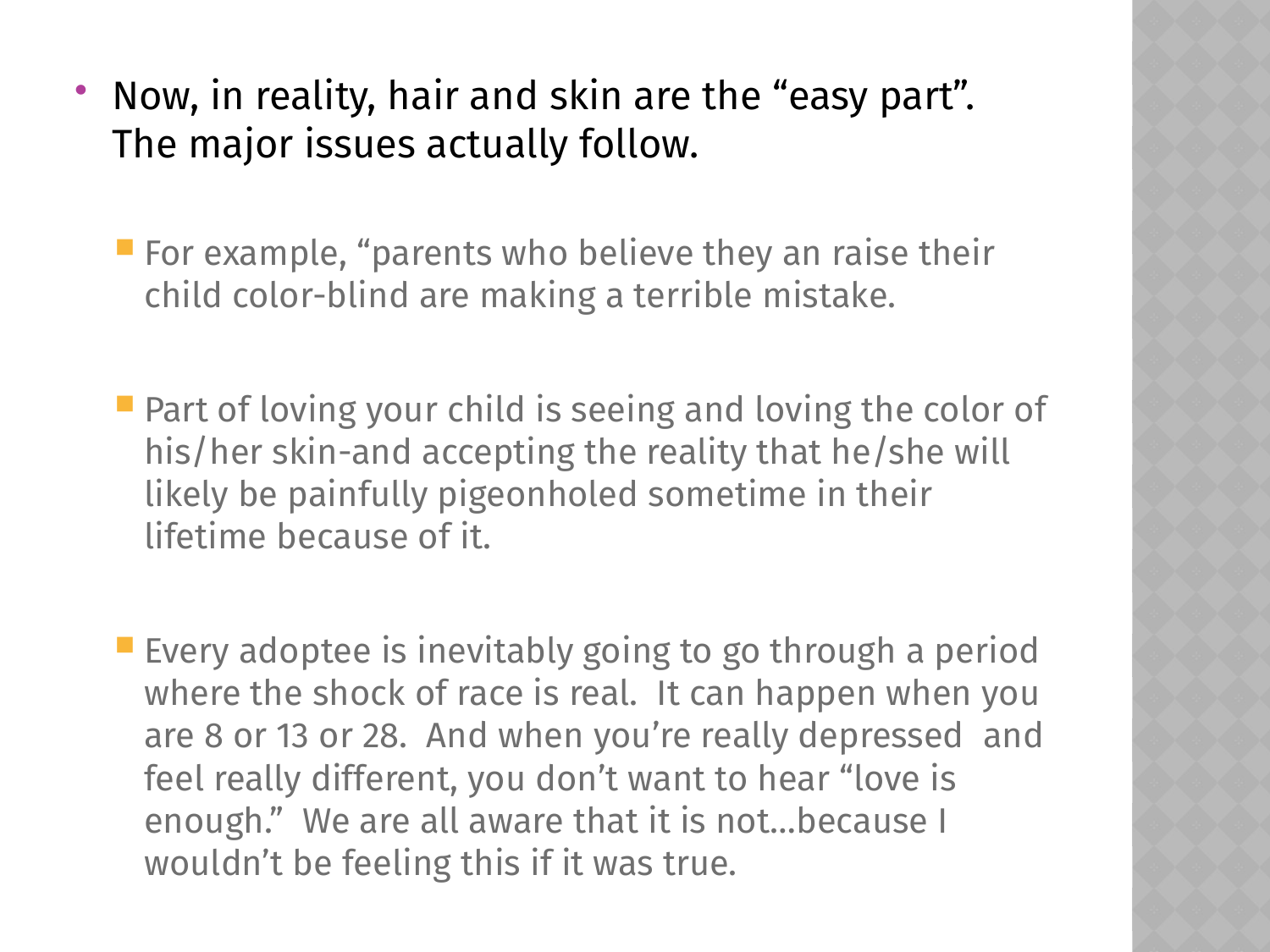

Now, in reality, hair and skin are the “easy part”.  The major issues actually follow.

For example, “parents who believe they an raise their child color-blind are making a terrible mistake.

Part of loving your child is seeing and loving the color of his/her skin-and accepting the reality that he/she will likely be painfully pigeonholed sometime in their lifetime because of it.

Every adoptee is inevitably going to go through a period where the shock of race is real.  It can happen when you are 8 or 13 or 28.  And when you’re really depressed  and feel really different, you don’t want to hear “love is enough.”  We are all aware that it is not…because I wouldn’t be feeling this if it was true.